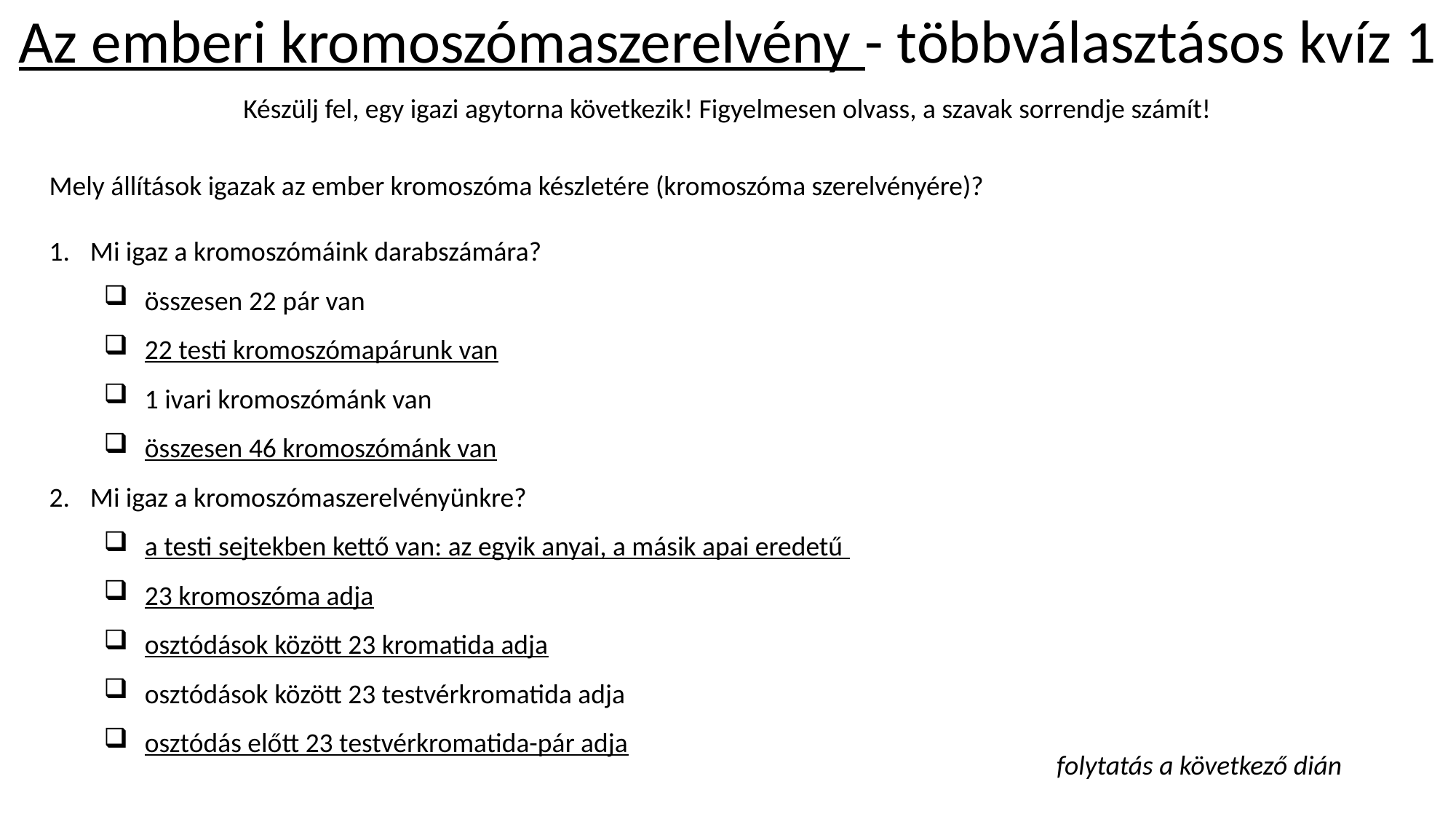

# Az emberi kromoszómaszerelvény - többválasztásos kvíz 1
Készülj fel, egy igazi agytorna következik! Figyelmesen olvass, a szavak sorrendje számít!
Mely állítások igazak az ember kromoszóma készletére (kromoszóma szerelvényére)?
Mi igaz a kromoszómáink darabszámára?
összesen 22 pár van
22 testi kromoszómapárunk van
1 ivari kromoszómánk van
összesen 46 kromoszómánk van
Mi igaz a kromoszómaszerelvényünkre?
a testi sejtekben kettő van: az egyik anyai, a másik apai eredetű
23 kromoszóma adja
osztódások között 23 kromatida adja
osztódások között 23 testvérkromatida adja
osztódás előtt 23 testvérkromatida-pár adja
folytatás a következő dián